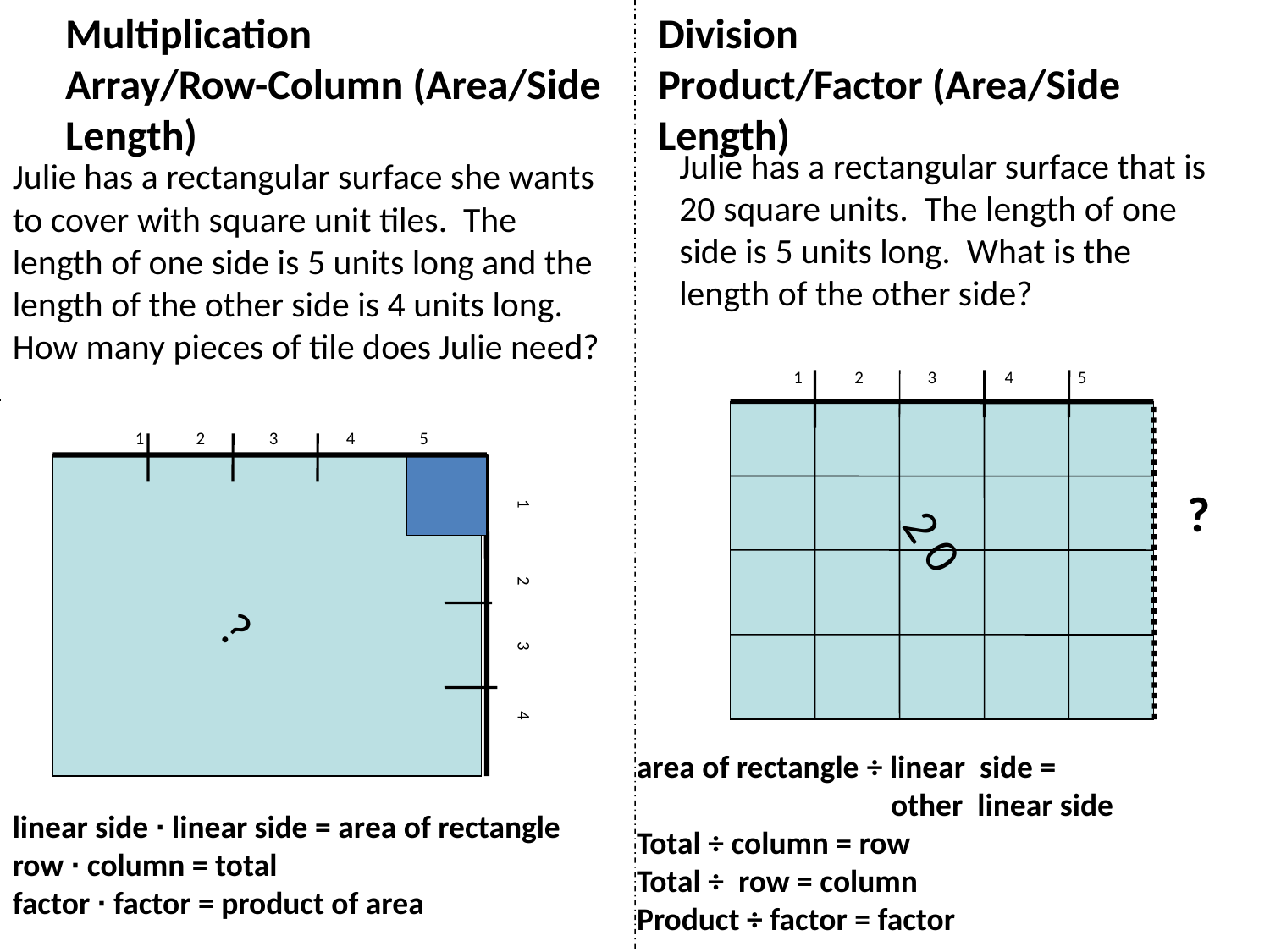

Multiplication
Array/Row-Column (Area/Side Length)

Division
Product/Factor (Area/Side Length)
Julie has a rectangular surface that is 20 square units.  The length of one side is 5 units long.  What is the length of the other side?
Julie has a rectangular surface she wants to cover with square unit tiles.  The length of one side is 5 units long and the length of the other side is 4 units long. How many pieces of tile does Julie need?

|  |
| --- |

|  |
| --- |

1             2                3                 4                5

1             2                3                 4                5

|  |
| --- |

?
2 0
?
1                 2              3               4

area of rectangle ÷ linear  side =
		other  linear side
Total ÷ column = row
Total ÷  row = column
Product ÷ factor = factor

linear side ∙ linear side = area of rectangle
row ∙ column = total
factor ∙ factor = product of area